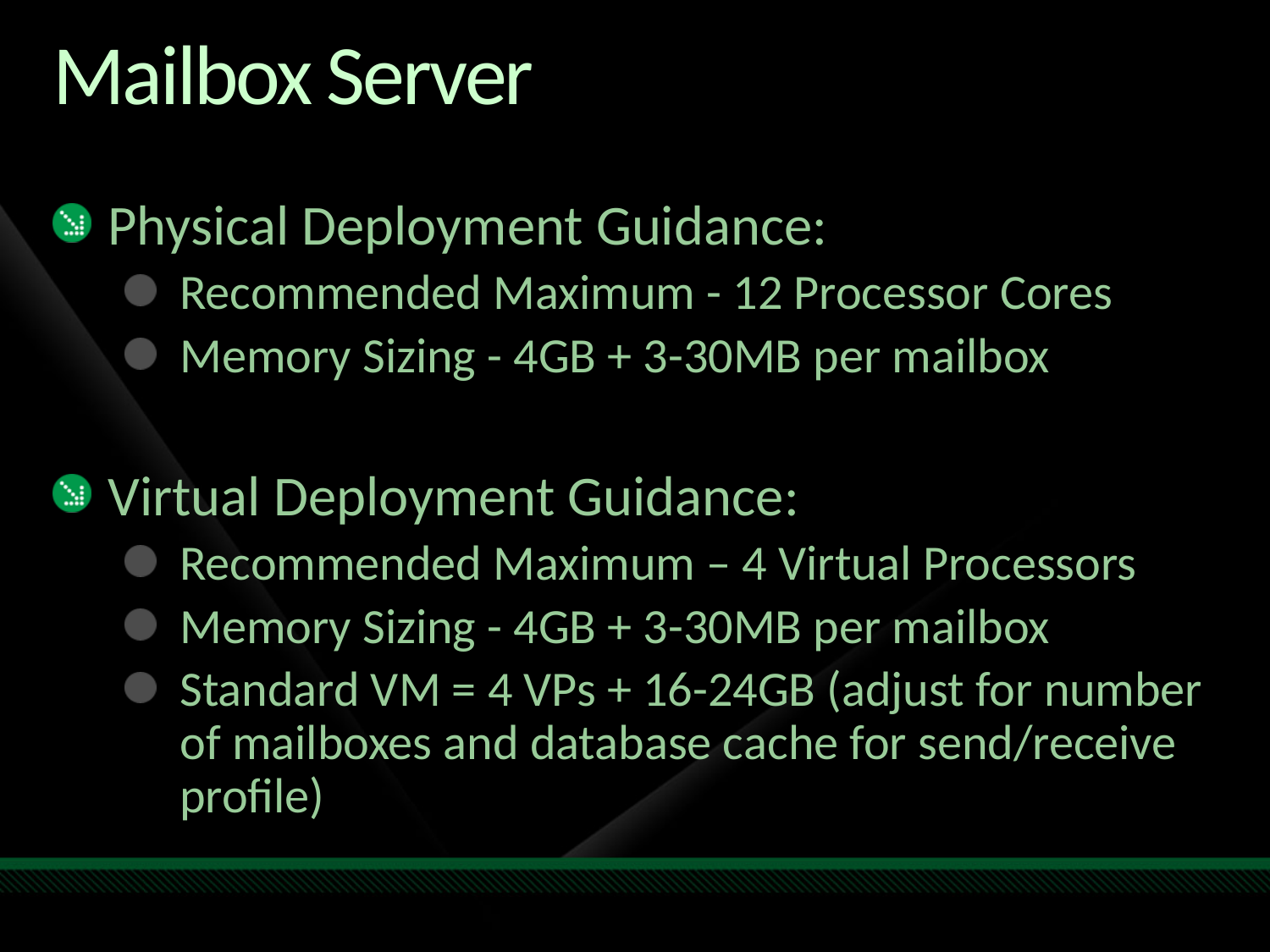

# Mailbox Server
Physical Deployment Guidance:
Recommended Maximum - 12 Processor Cores
Memory Sizing - 4GB + 3-30MB per mailbox

Virtual Deployment Guidance:
Recommended Maximum – 4 Virtual Processors
Memory Sizing - 4GB + 3-30MB per mailbox
Standard VM = 4 VPs + 16-24GB (adjust for number of mailboxes and database cache for send/receive profile)